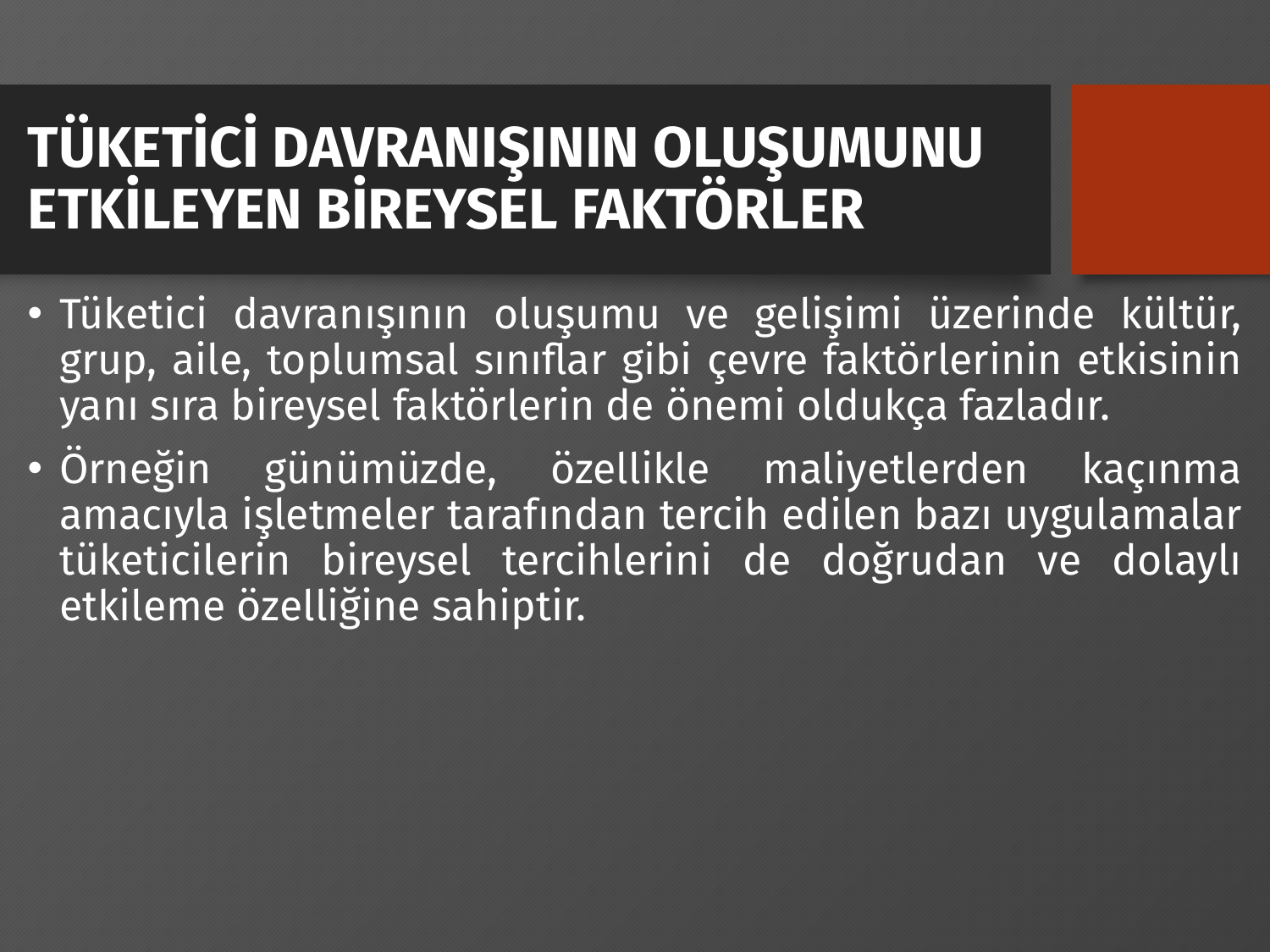

# TÜKETİCİ DAVRANIŞININ OLUŞUMUNU ETKİLEYEN BİREYSEL FAKTÖRLER
Tüketici davranışının oluşumu ve gelişimi üzerinde kültür, grup, aile, toplumsal sınıflar gibi çevre faktörlerinin etkisinin yanı sıra bireysel faktörlerin de önemi oldukça fazladır.
Örneğin günümüzde, özellikle maliyetlerden kaçınma amacıyla işletmeler tarafından tercih edilen bazı uygulamalar tüketicilerin bireysel tercihlerini de doğrudan ve dolaylı etkileme özelliğine sahiptir.